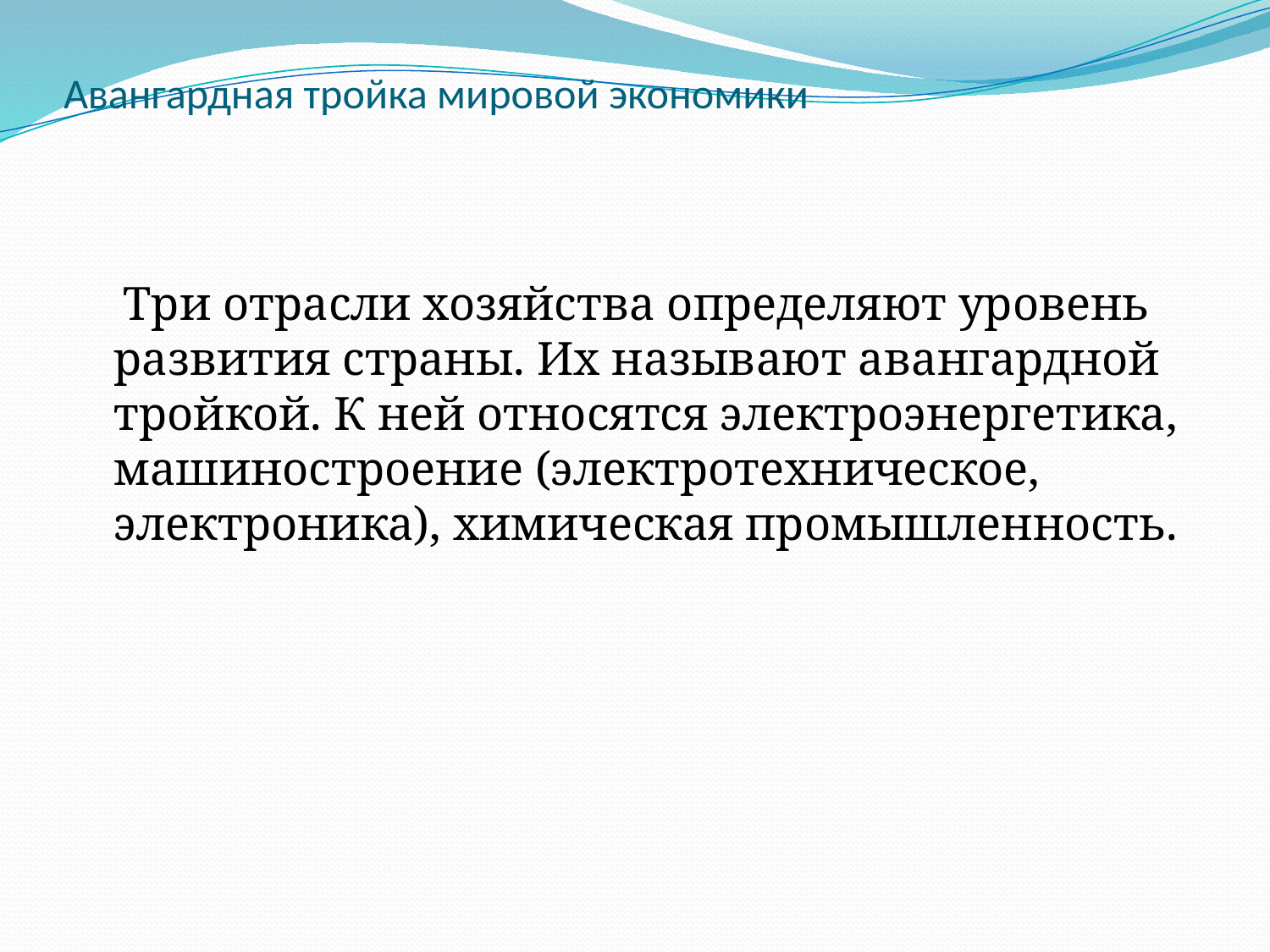

# Авангардная тройка мировой экономики
    Три отрасли хозяйства определяют уровень развития страны. Их называют авангардной тройкой. К ней относятся электроэнергетика, машиностроение (электротехническое, электроника), химическая промышленность.